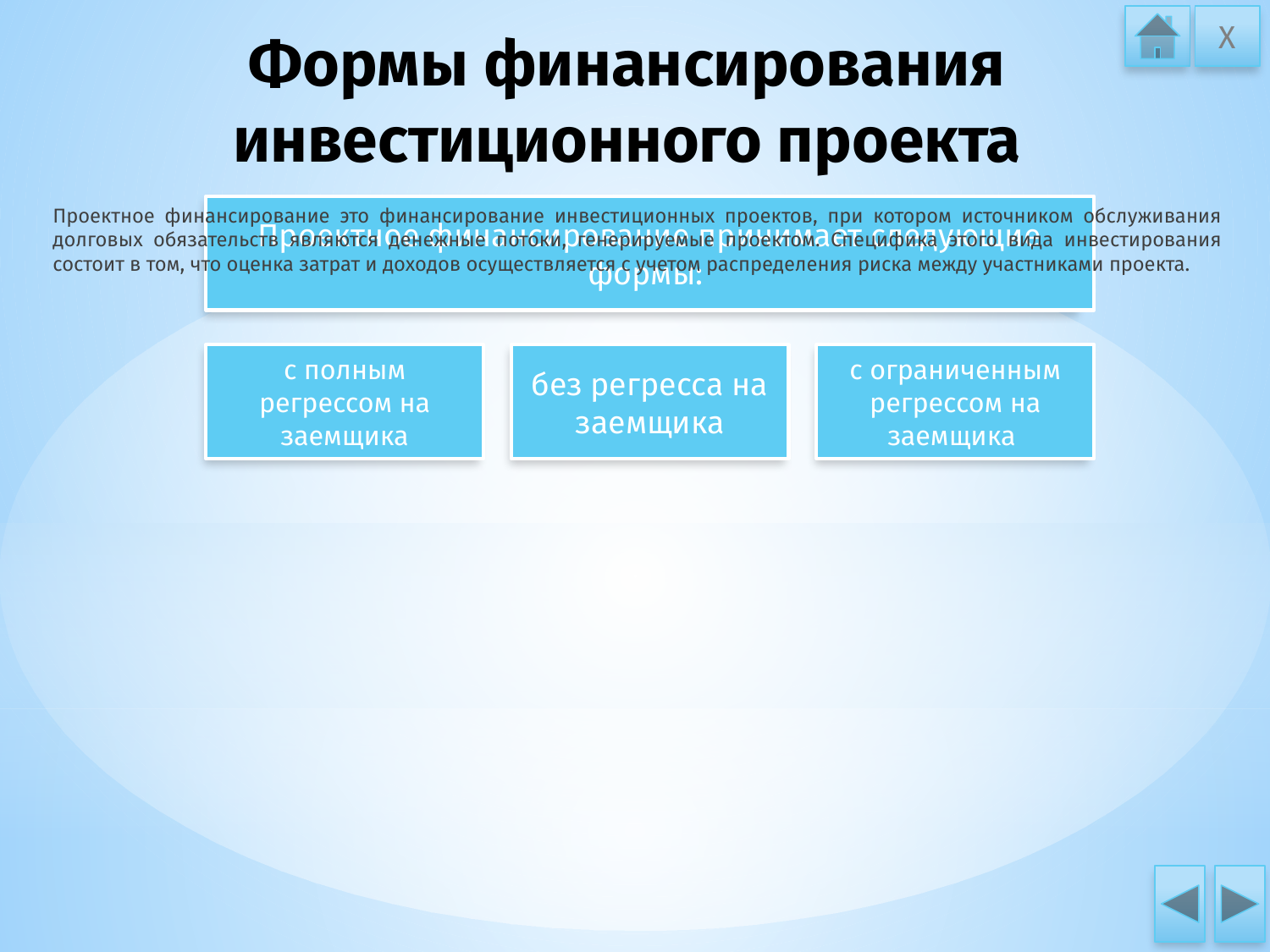

Х

# Формы финансирования инвестиционного проекта
Проектное финансирование это финансирование инвестиционных проектов, при котором источником обслуживания долговых обязательств являются денежные потоки, генерируемые проектом. Специфика этого вида инвестирования состоит в том, что оценка затрат и доходов осуществляется с учетом распределения риска между участниками проекта.
с полным регрессом на заемщика
без регресса на заемщика
с ограниченным регрессом на заемщика